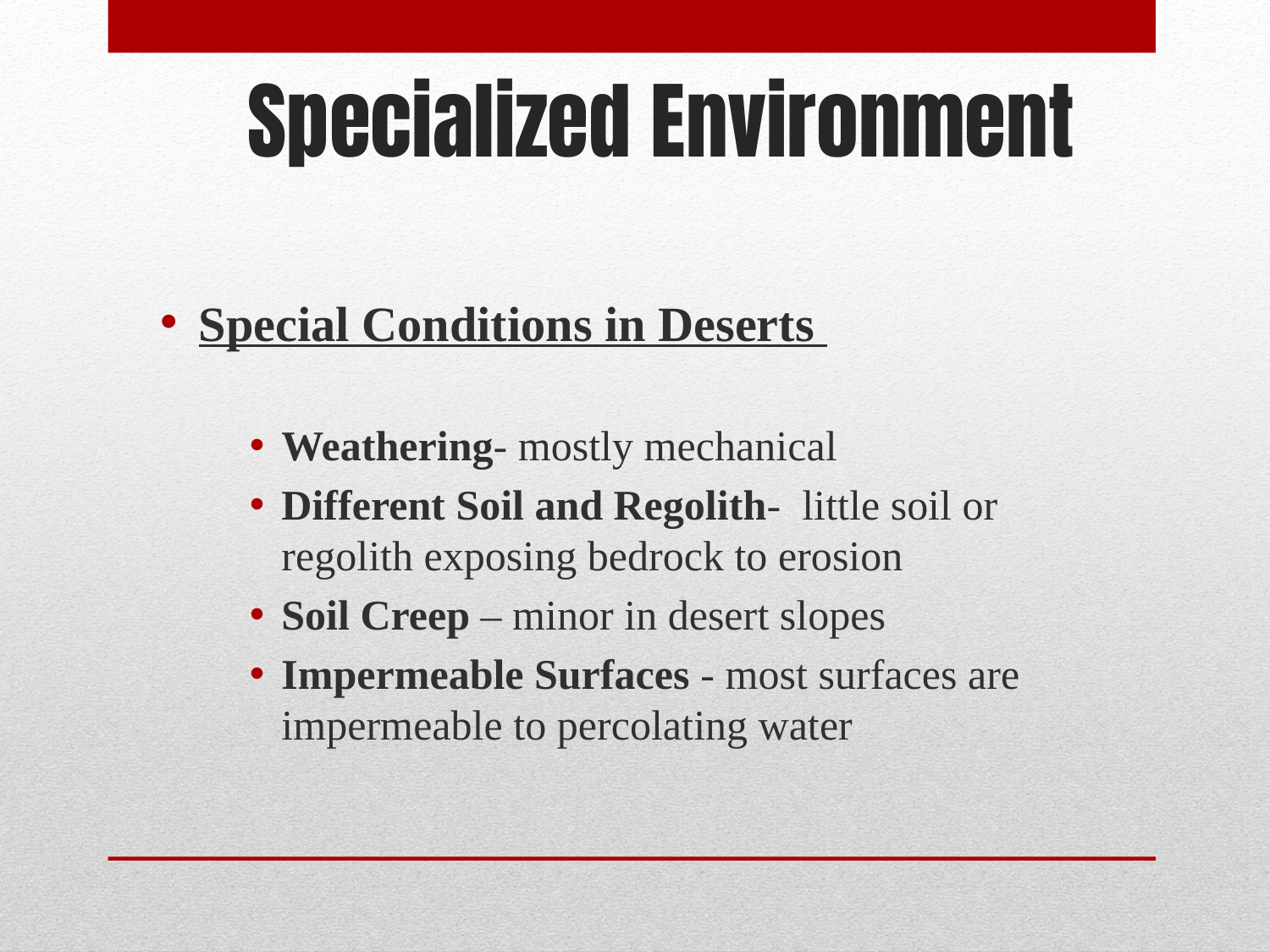

Specialized Environment
Special Conditions in Deserts

Weathering- mostly mechanical
Different Soil and Regolith-  little soil or regolith exposing bedrock to erosion
Soil Creep – minor in desert slopes
Impermeable Surfaces - most surfaces are impermeable to percolating water